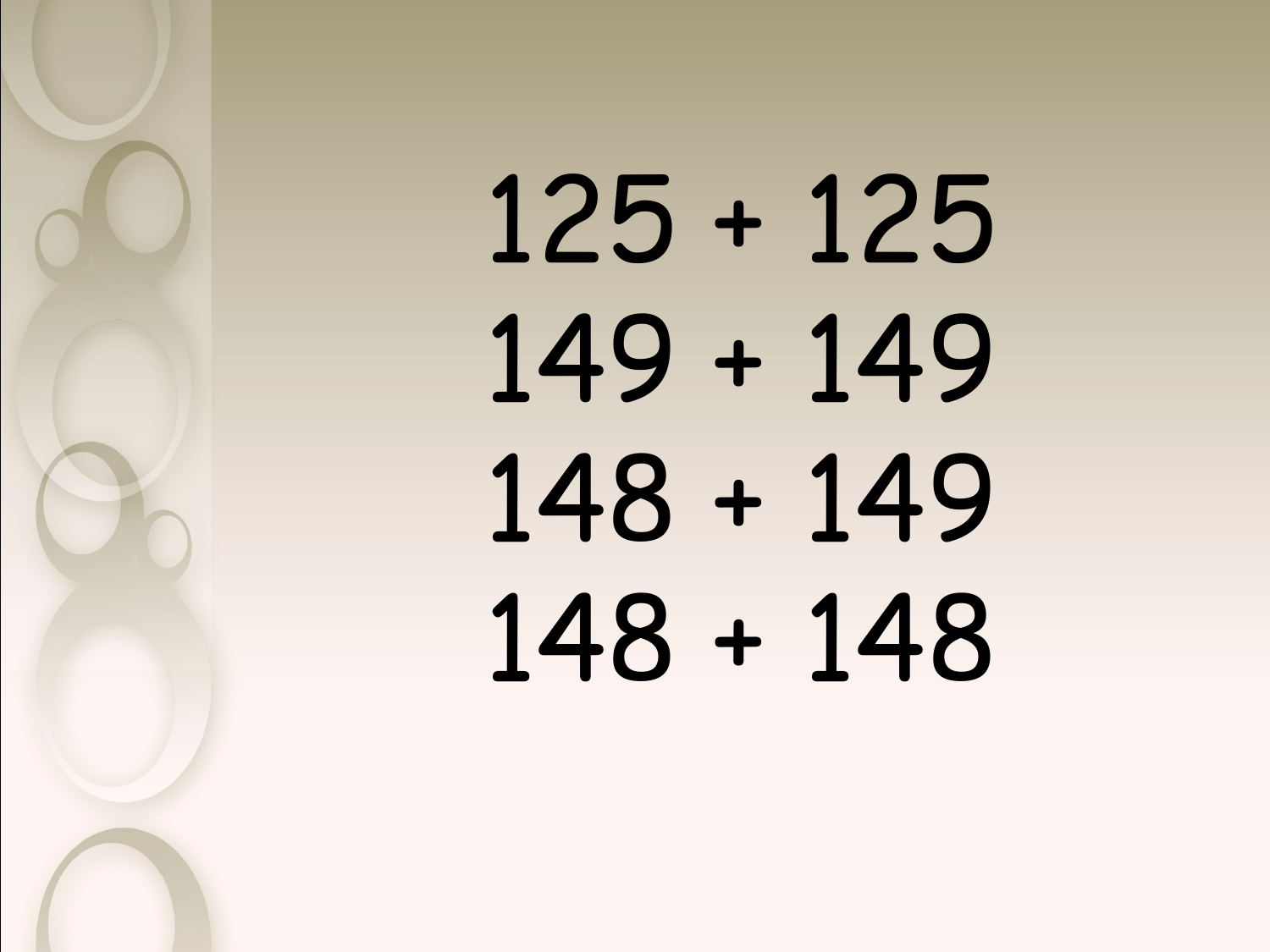

125 + 125
149 + 149
148 + 149
148 + 148